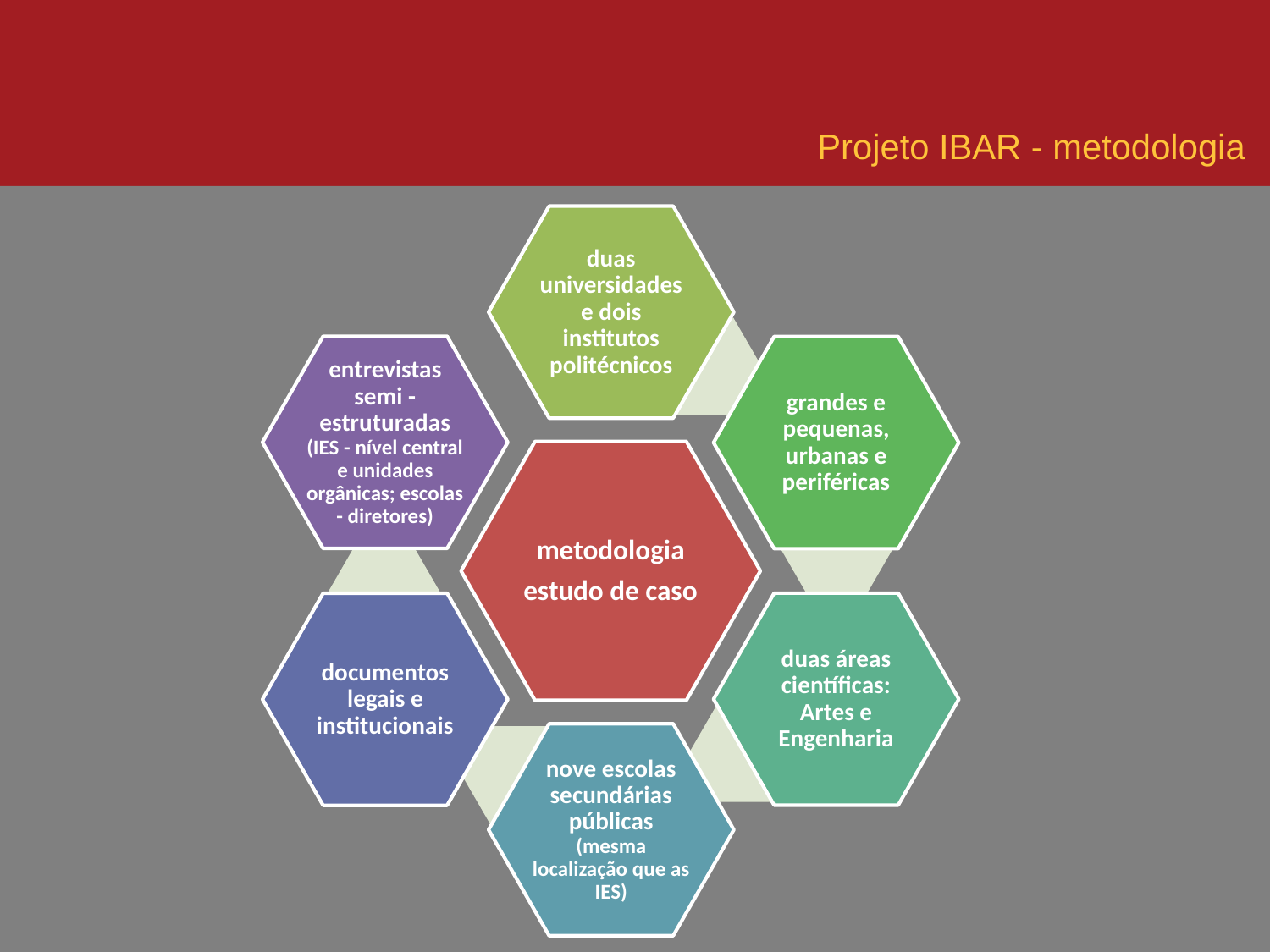

Projeto IBAR - metodologia
metodologia
estudo de caso
duas universidades e dois institutos politécnicos
grandes e pequenas, urbanas e periféricas
duas áreas científicas: Artes e Engenharia
nove escolas secundárias públicas (mesma localização que as IES)
documentos legais e institucionais
entrevistas semi -estruturadas (IES - nível central e unidades orgânicas; escolas - diretores)